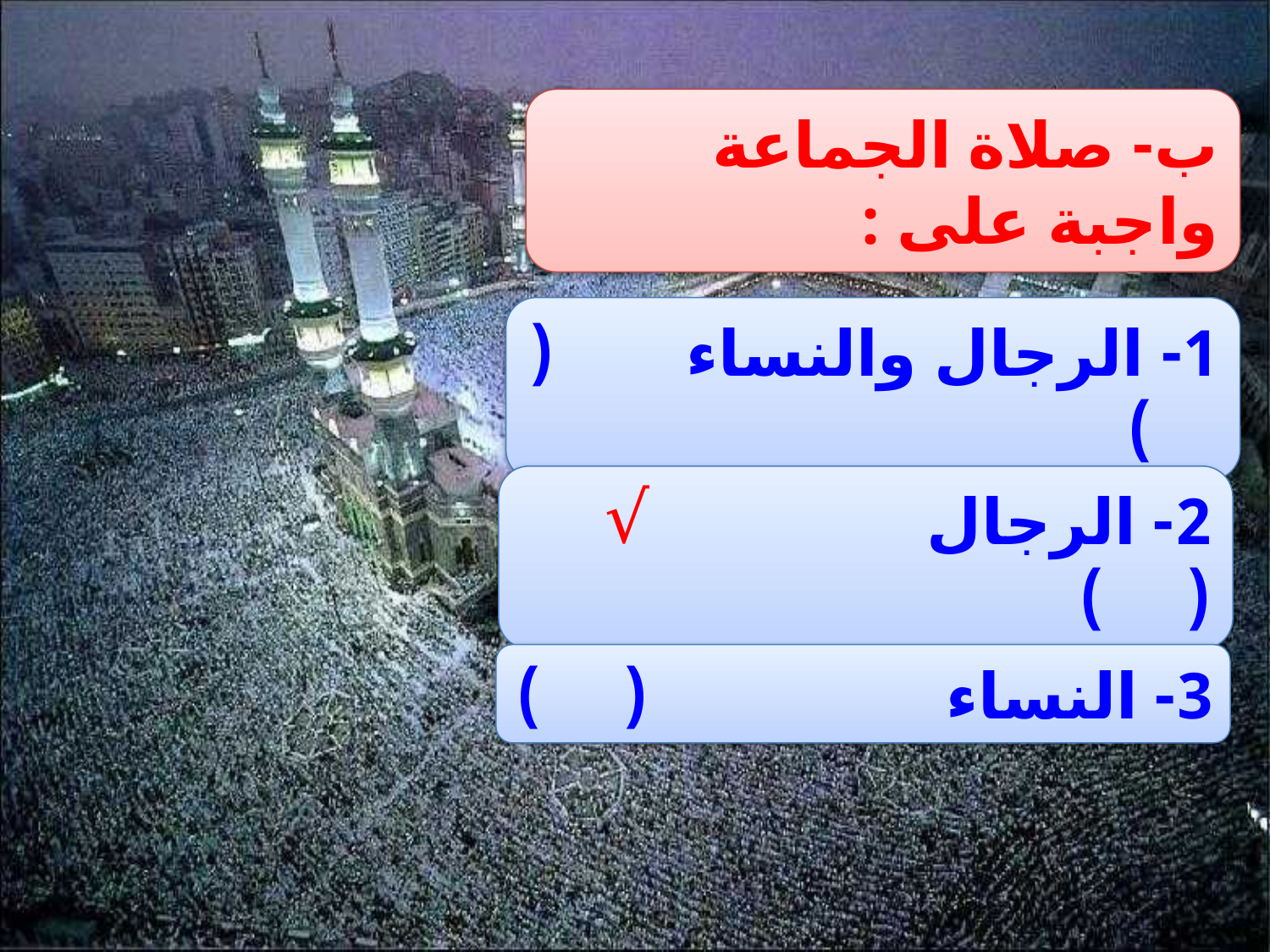

ب- صلاة الجماعة واجبة على :
1- الرجال والنساء        (     )
2- الرجال                  (     )
√
3- النساء                  (     )